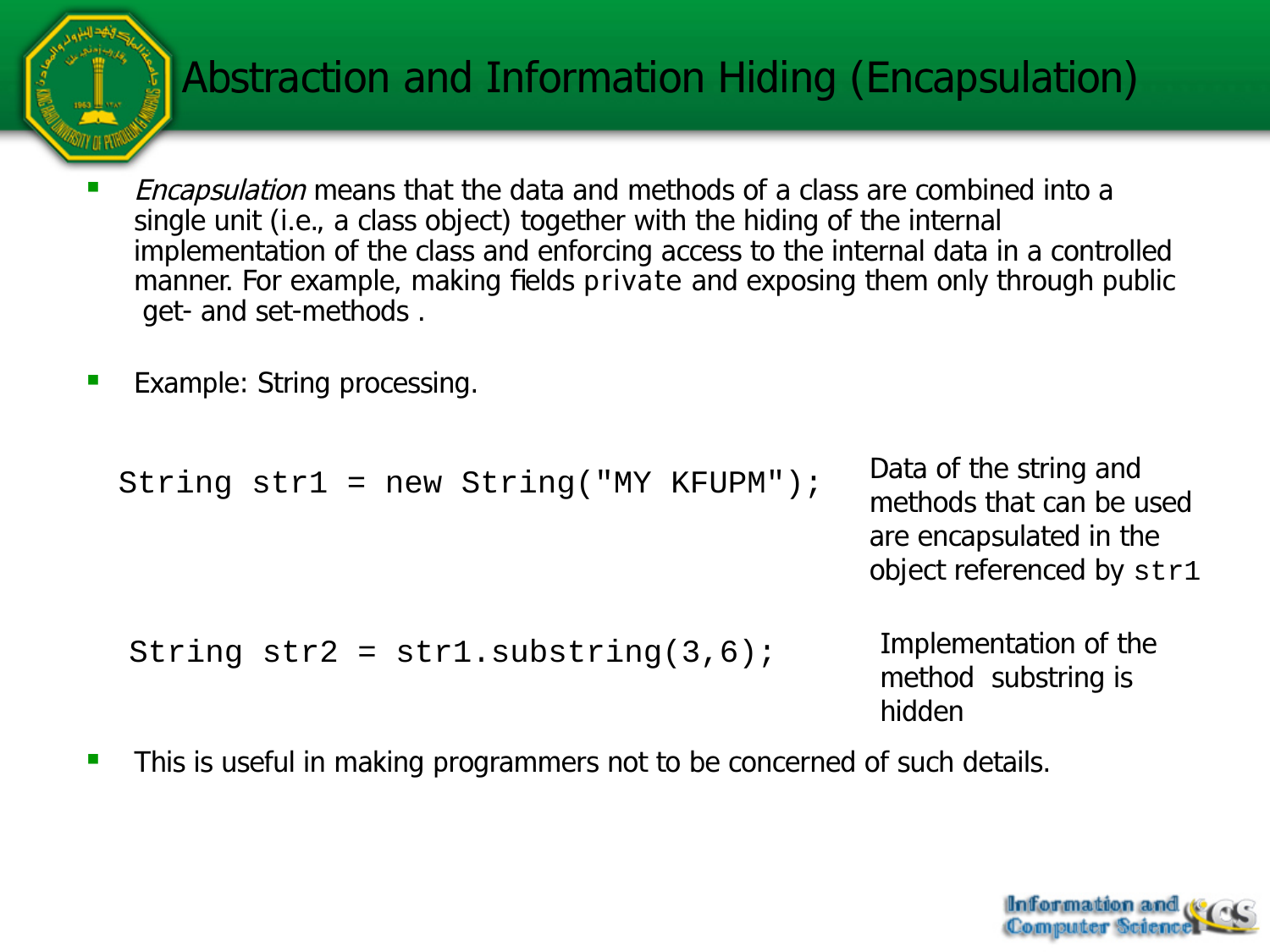

# Abstraction and Information Hiding (Encapsulation)
Encapsulation means that the data and methods of a class are combined into a single unit (i.e., a class object) together with the hiding of the internal implementation of the class and enforcing access to the internal data in a controlled manner. For example, making fields private and exposing them only through public  get- and set-methods .

Example: String processing.

This is useful in making programmers not to be concerned of such details.
Data of the string and methods that can be used are encapsulated in the object referenced by str1
String str1 = new String("MY KFUPM");
Implementation of the method  substring is hidden
String str2 = str1.substring(3,6);